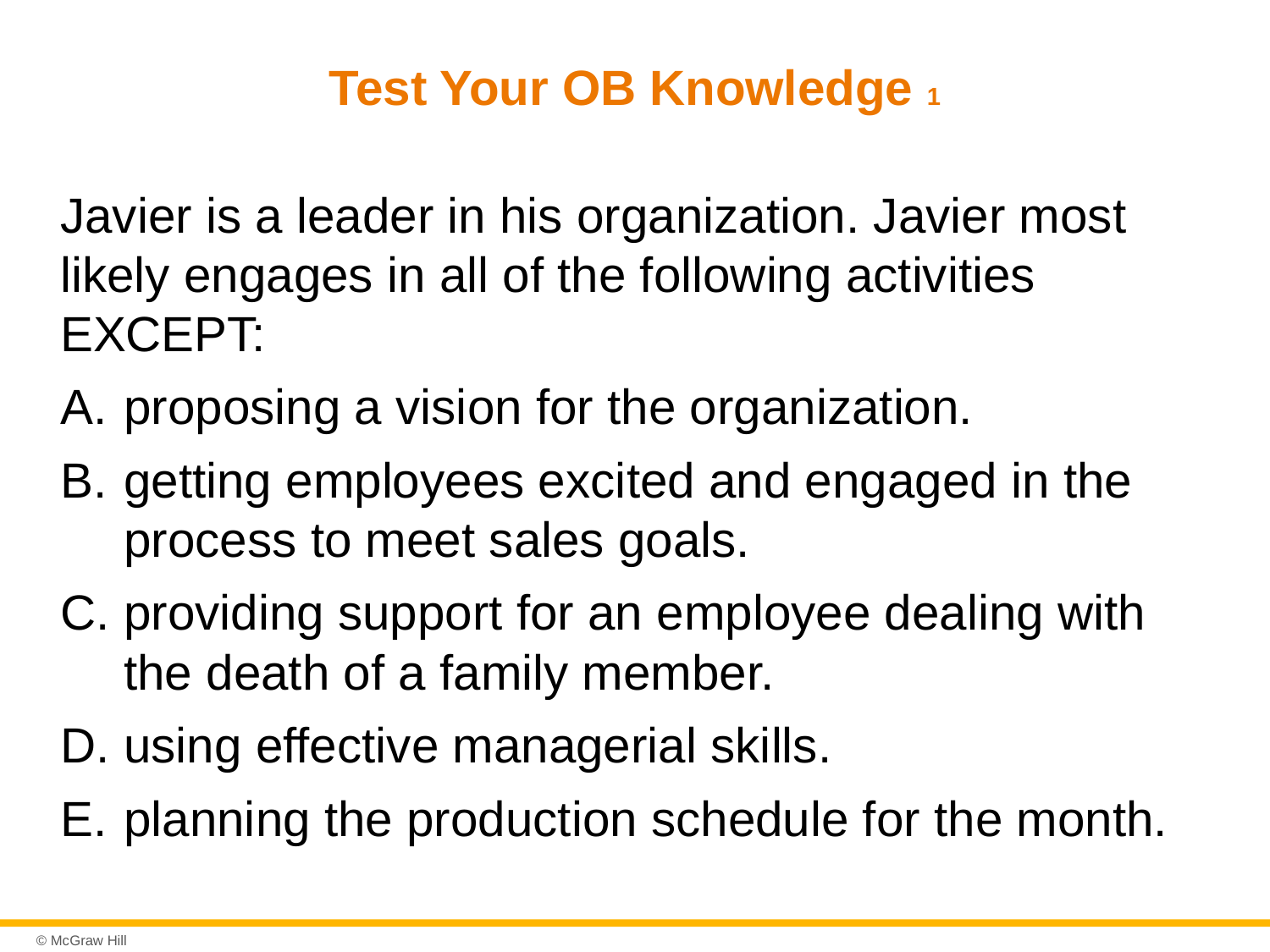

# Test Your OB Knowledge 1
Javier is a leader in his organization. Javier most likely engages in all of the following activities EXCEPT:
proposing a vision for the organization.
getting employees excited and engaged in the process to meet sales goals.
providing support for an employee dealing with the death of a family member.
using effective managerial skills.
planning the production schedule for the month.